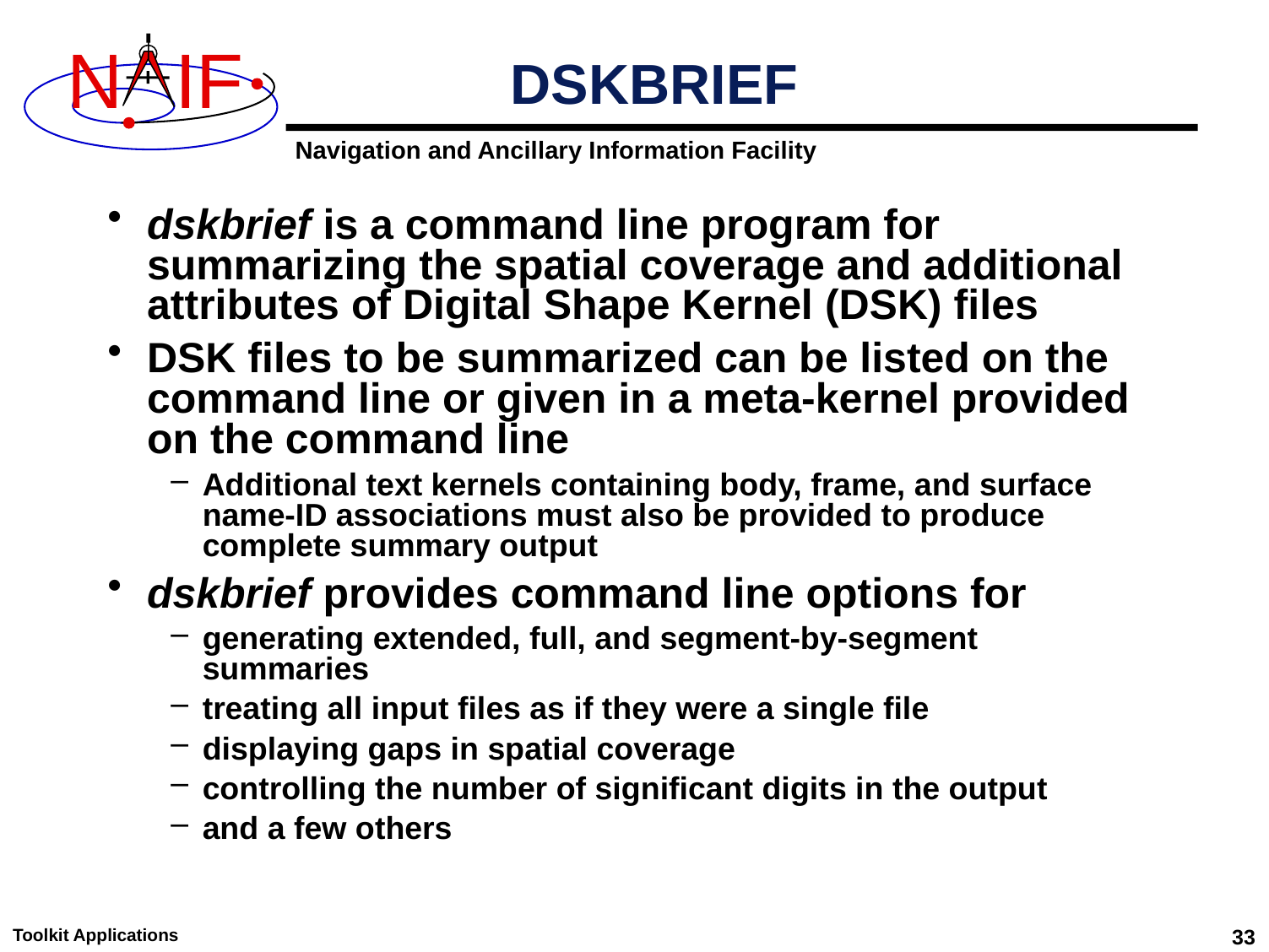

# DSKBRIEF
dskbrief is a command line program for summarizing the spatial coverage and additional attributes of Digital Shape Kernel (DSK) files
DSK files to be summarized can be listed on the command line or given in a meta-kernel provided on the command line
Additional text kernels containing body, frame, and surface name-ID associations must also be provided to produce complete summary output
dskbrief provides command line options for
generating extended, full, and segment-by-segment  summaries
treating all input files as if they were a single file
displaying gaps in spatial coverage
controlling the number of significant digits in the output
and a few others

Toolkit Applications
33